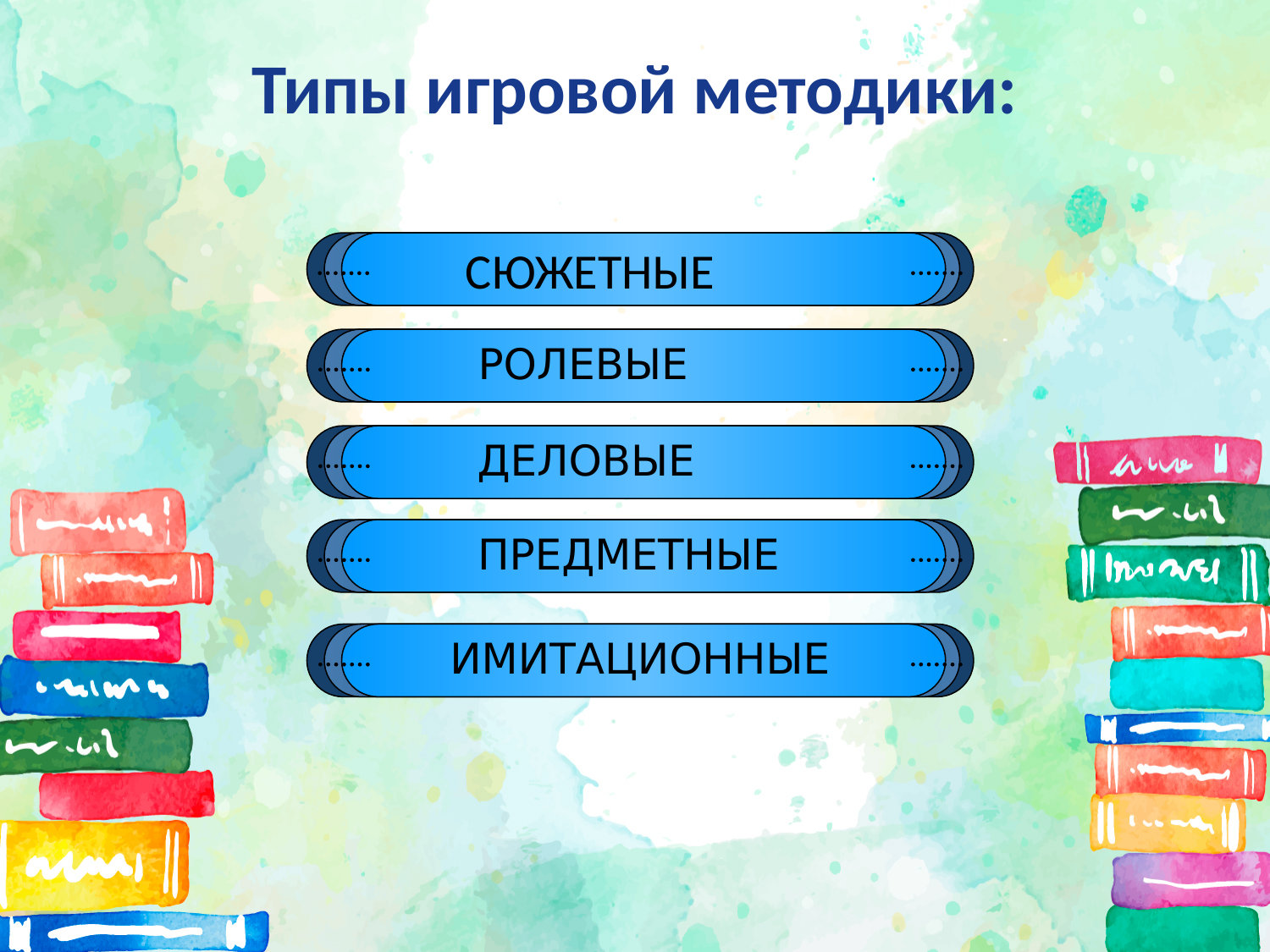

# Типы игровой методики:

         СЮЖЕТНЫЕ

  РОЛЕВЫЕ

  ДЕЛОВЫЕ

  ПРЕДМЕТНЫЕ

ИМИТАЦИОННЫЕ